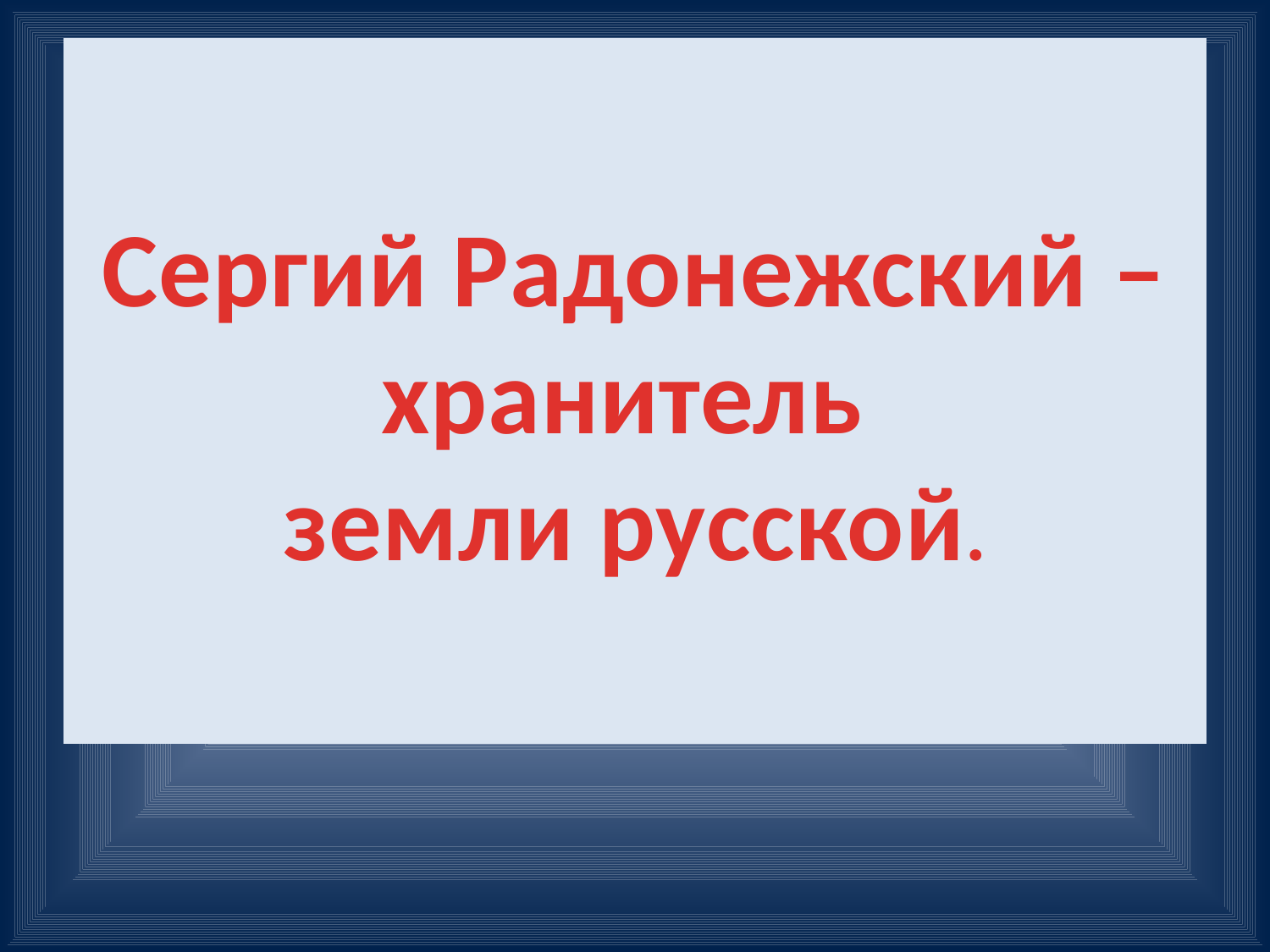

# Сергий Радонежский – хранитель земли русской.